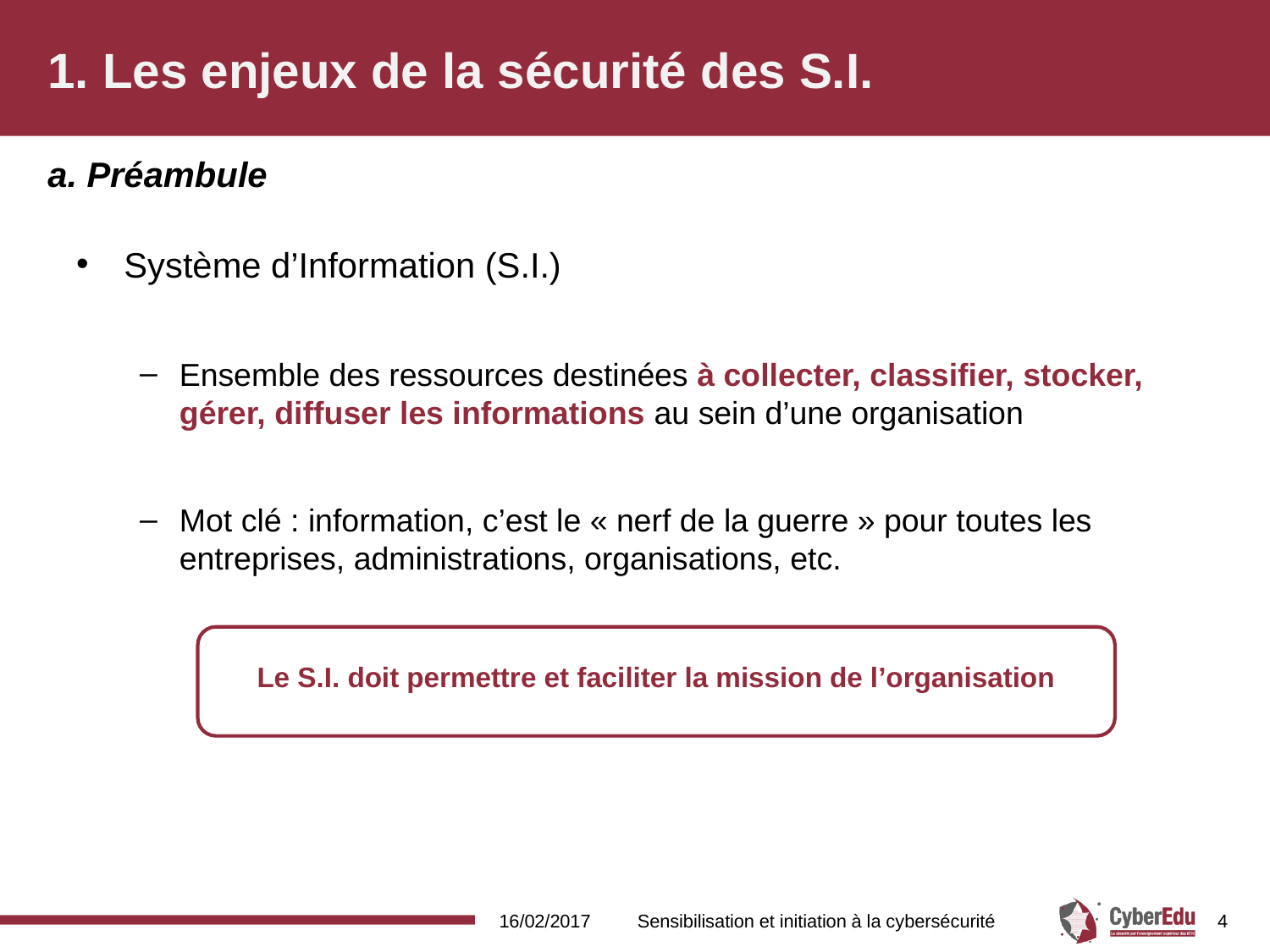

# 1. Les enjeux de la sécurité des S.I.
a. Préambule
Système d’Information (S.I.)

Ensemble des ressources destinées à collecter, classifier, stocker, gérer, diffuser les informations au sein d’une organisation

Mot clé : information, c’est le « nerf de la guerre » pour toutes les entreprises, administrations, organisations, etc.

Le S.I. doit permettre et faciliter la mission de l’organisation
16/02/2017
Sensibilisation et initiation à la cybersécurité
4